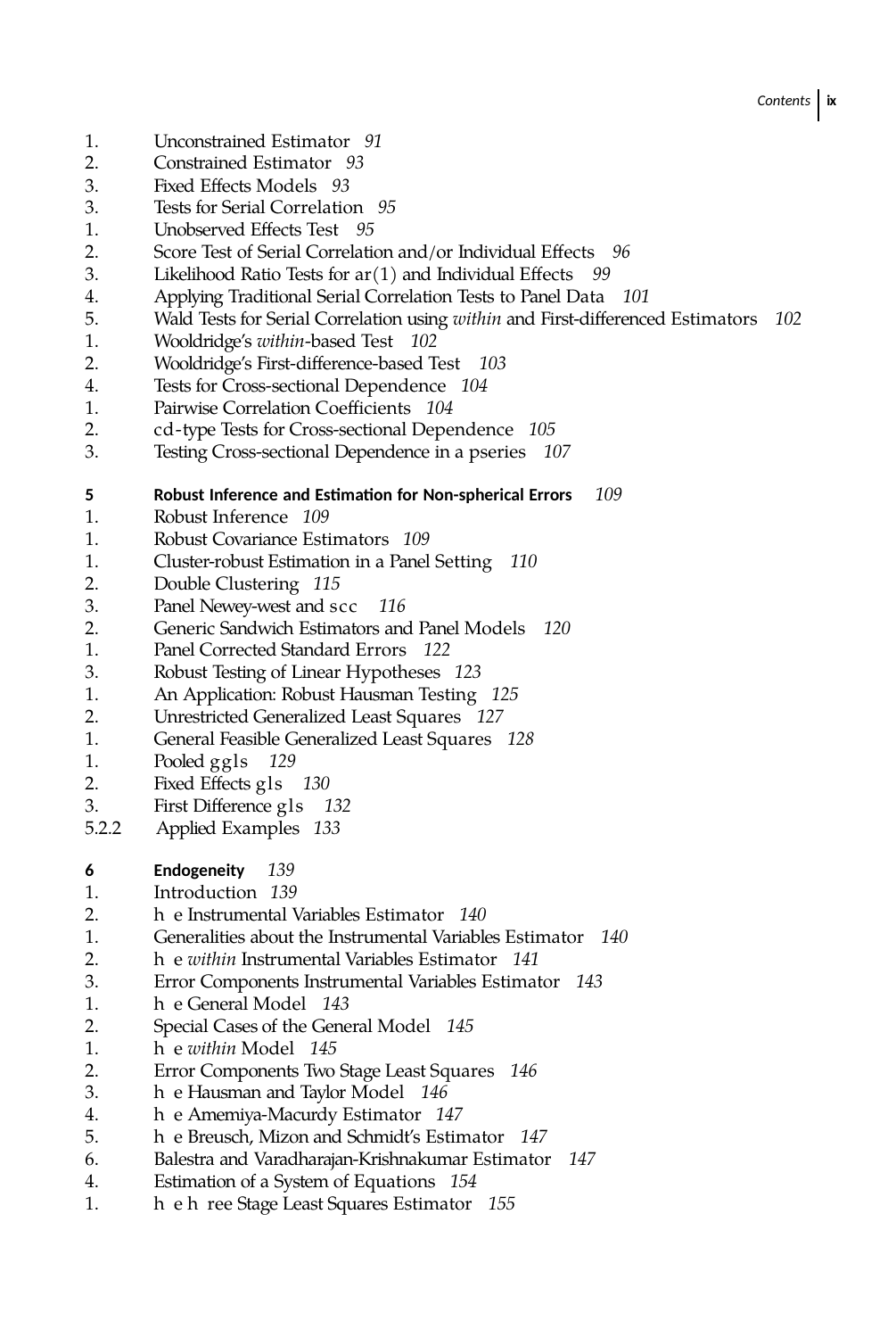

Contents  ix

Unconstrained Estimator 91
Constrained Estimator 93
Fixed Effects Models  93
Tests for Serial Correlation 95
Unobserved Effects Test  95
Score Test of Serial Correlation and/or Individual Effects  96
Likelihood Ratio Tests for ar(1) and Individual Effects  99
Applying Traditional Serial Correlation Tests to Panel Data  101
Wald Tests for Serial Correlation using within and First-differenced Estimators  102
Wooldridge’s within-based Test  102
Wooldridge’s First-difference-based Test  103
Tests for Cross-sectional Dependence  104
Pairwise Correlation Coeﬃcients  104
cd-type Tests for Cross-sectional Dependence  105
Testing Cross-sectional Dependence in a pseries  107

Robust Inference and Estimation for Non-spherical Errors  109
Robust Inference  109
Robust Covariance Estimators 109
Cluster-robust Estimation in a Panel Setting  110
Double Clustering 115
Panel Newey-west and scc  116
Generic Sandwich Estimators and Panel Models  120
Panel Corrected Standard Errors  122
Robust Testing of Linear Hypotheses 123
An Application: Robust Hausman Testing  125
Unrestricted Generalized Least Squares  127
General Feasible Generalized Least Squares  128
Pooled ggls  129
Fixed Effects gls  130
First Difference gls  132
5.2.2	Applied Examples 133

Endogeneity  139
Introduction 139
he Instrumental Variables Estimator  140
Generalities about the Instrumental Variables Estimator  140
he within Instrumental Variables Estimator  141
Error Components Instrumental Variables Estimator  143
he General Model  143
Special Cases of the General Model  145
he within Model  145
Error Components Two Stage Least Squares  146
he Hausman and Taylor Model  146
he Amemiya-Macurdy Estimator  147
he Breusch, Mizon and Schmidt’s Estimator  147
Balestra and Varadharajan-Krishnakumar Estimator  147
Estimation of a System of Equations 154
he hree Stage Least Squares Estimator  155